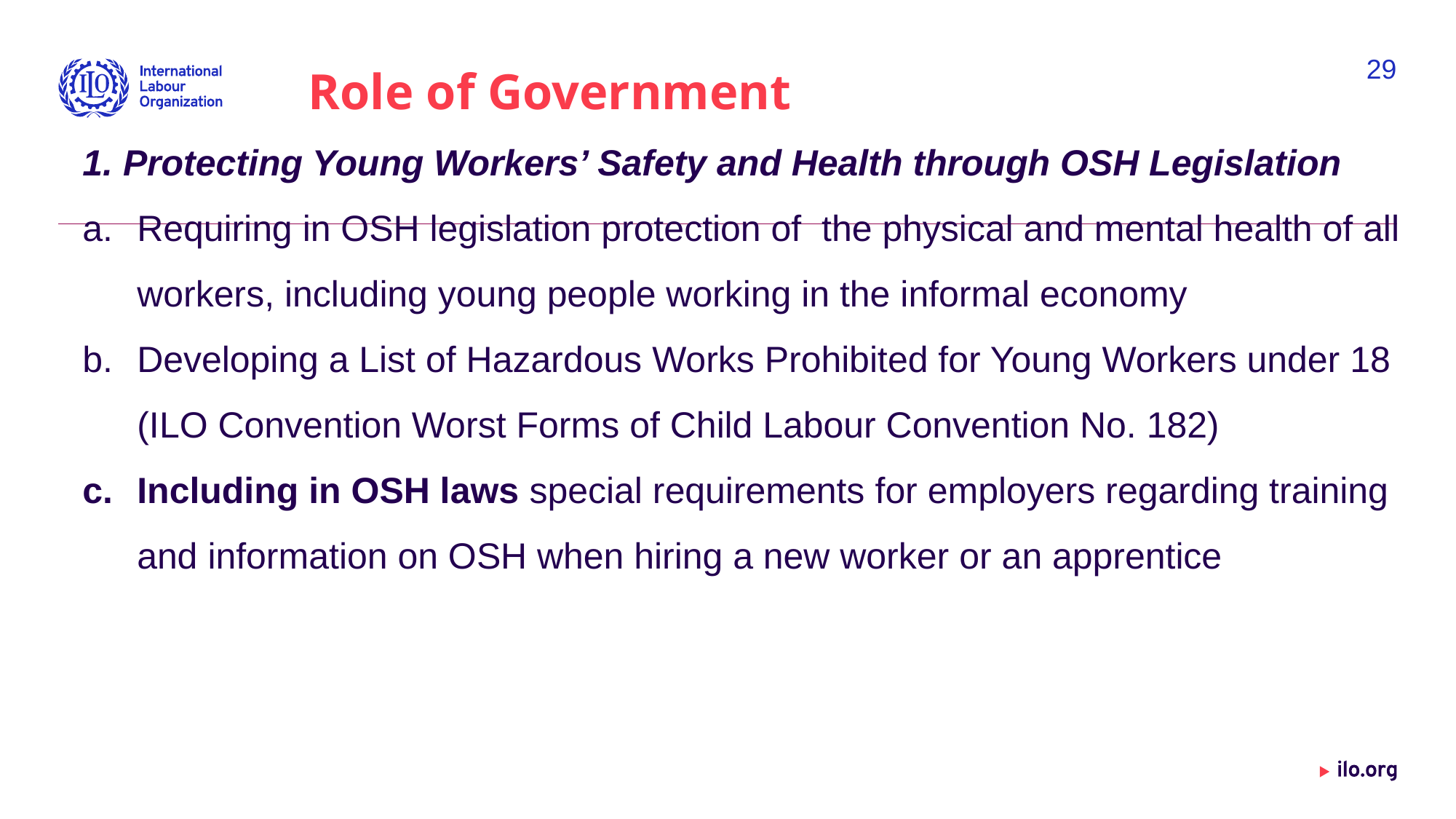

29
Role of Government

1. Protecting Young Workers’ Safety and Health through OSH Legislation
Requiring in OSH legislation protection of  the physical and mental health of all workers, including young people working in the informal economy
Developing a List of Hazardous Works Prohibited for Young Workers under 18 (ILO Convention Worst Forms of Child Labour Convention No. 182)
Including in OSH laws special requirements for employers regarding training and information on OSH when hiring a new worker or an apprentice
Date: Monday / 01 / October / 2019